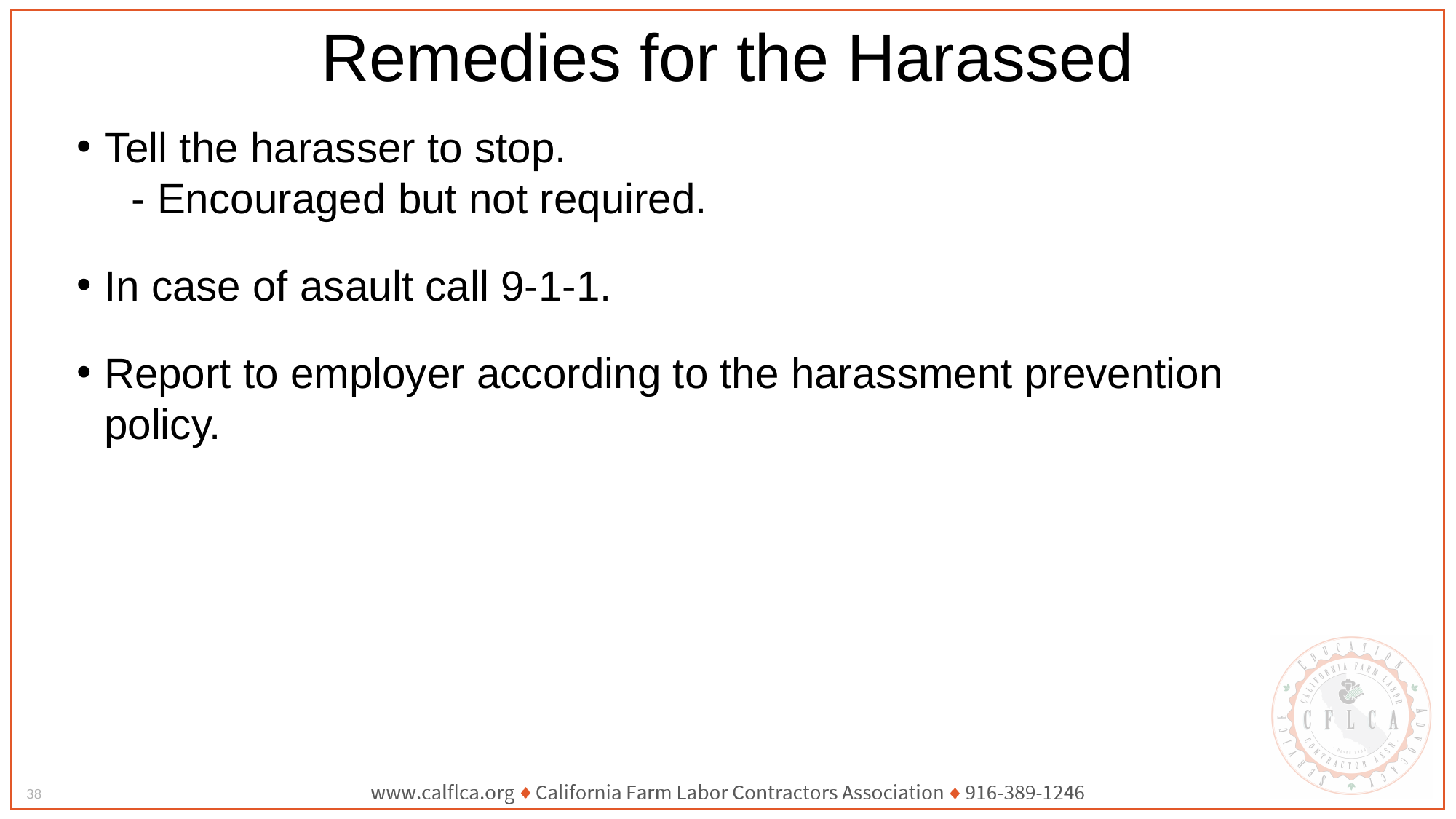

# Remedies for the Harassed
Tell the harasser to stop.
- Encouraged but not required.
In case of asault call 9-1-1.
Report to employer according to the harassment prevention policy.
38